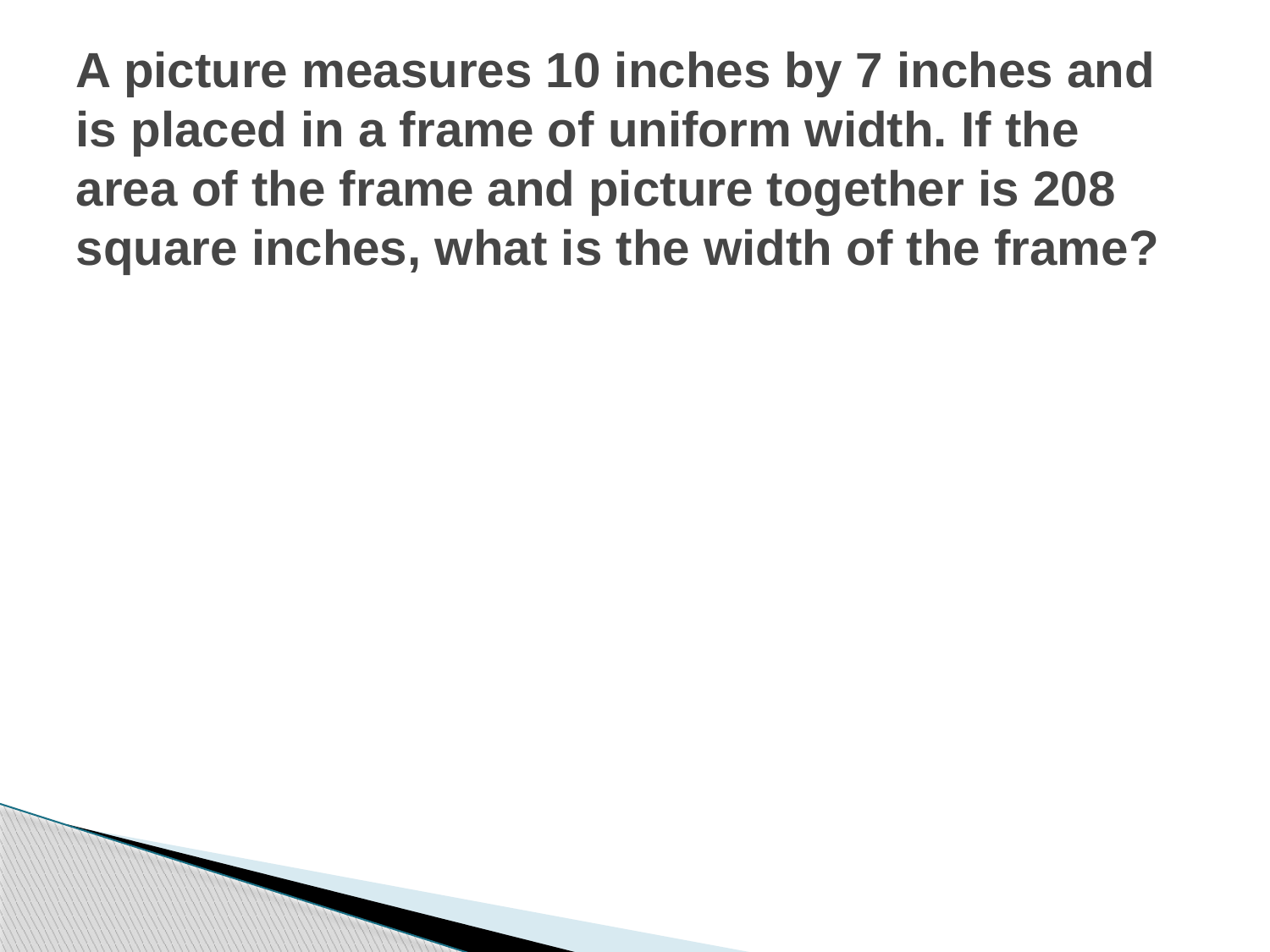

# A picture measures 10 inches by 7 inches and is placed in a frame of uniform width. If the area of the frame and picture together is 208 square inches, what is the width of the frame?